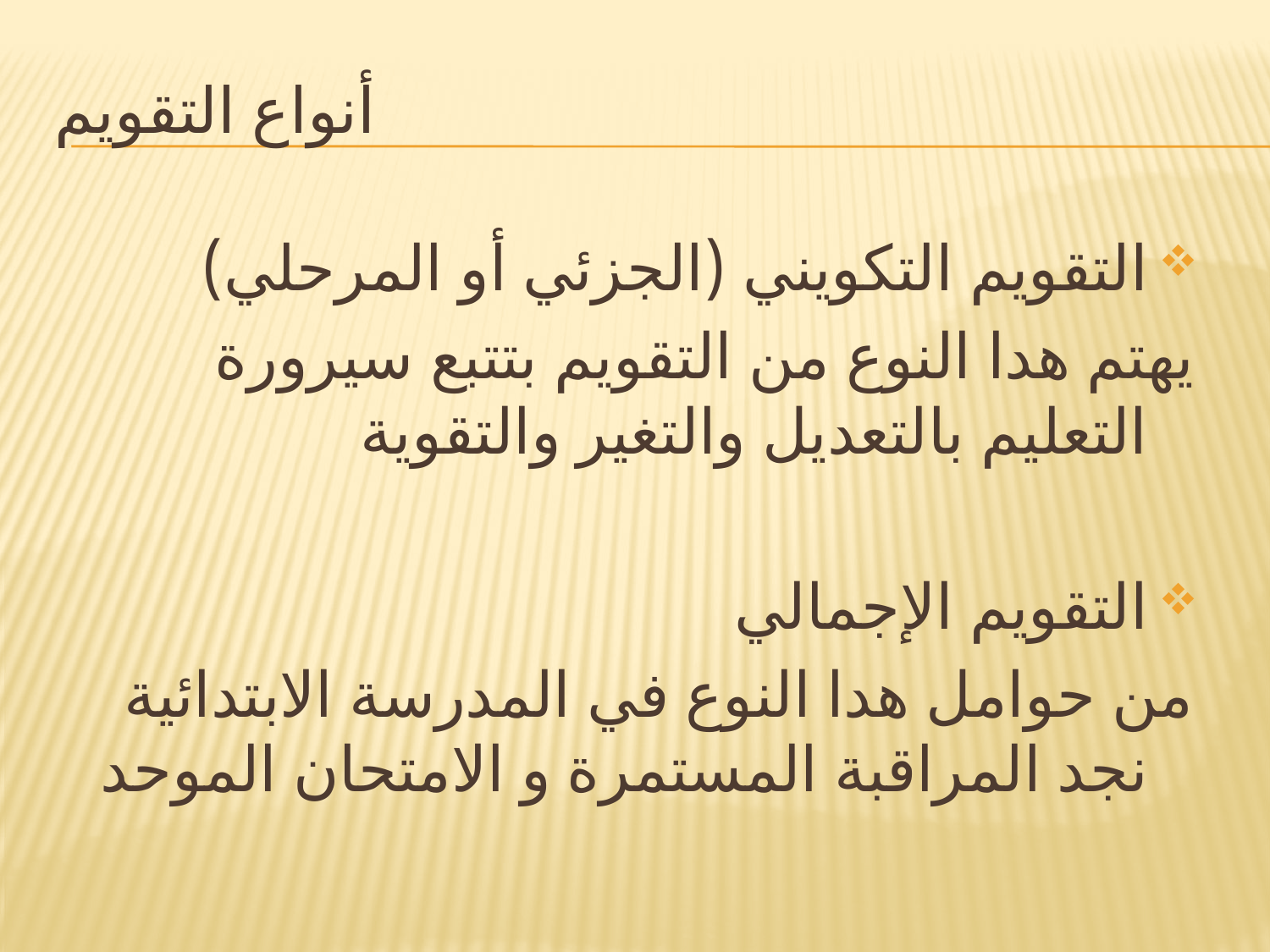

# أنواع التقويم
التقويم التكويني (الجزئي أو المرحلي)
يهتم هدا النوع من التقويم بتتبع سيرورة التعليم بالتعديل والتغير والتقوية

التقويم الإجمالي
من حوامل هدا النوع في المدرسة الابتدائية نجد المراقبة المستمرة و الامتحان الموحد